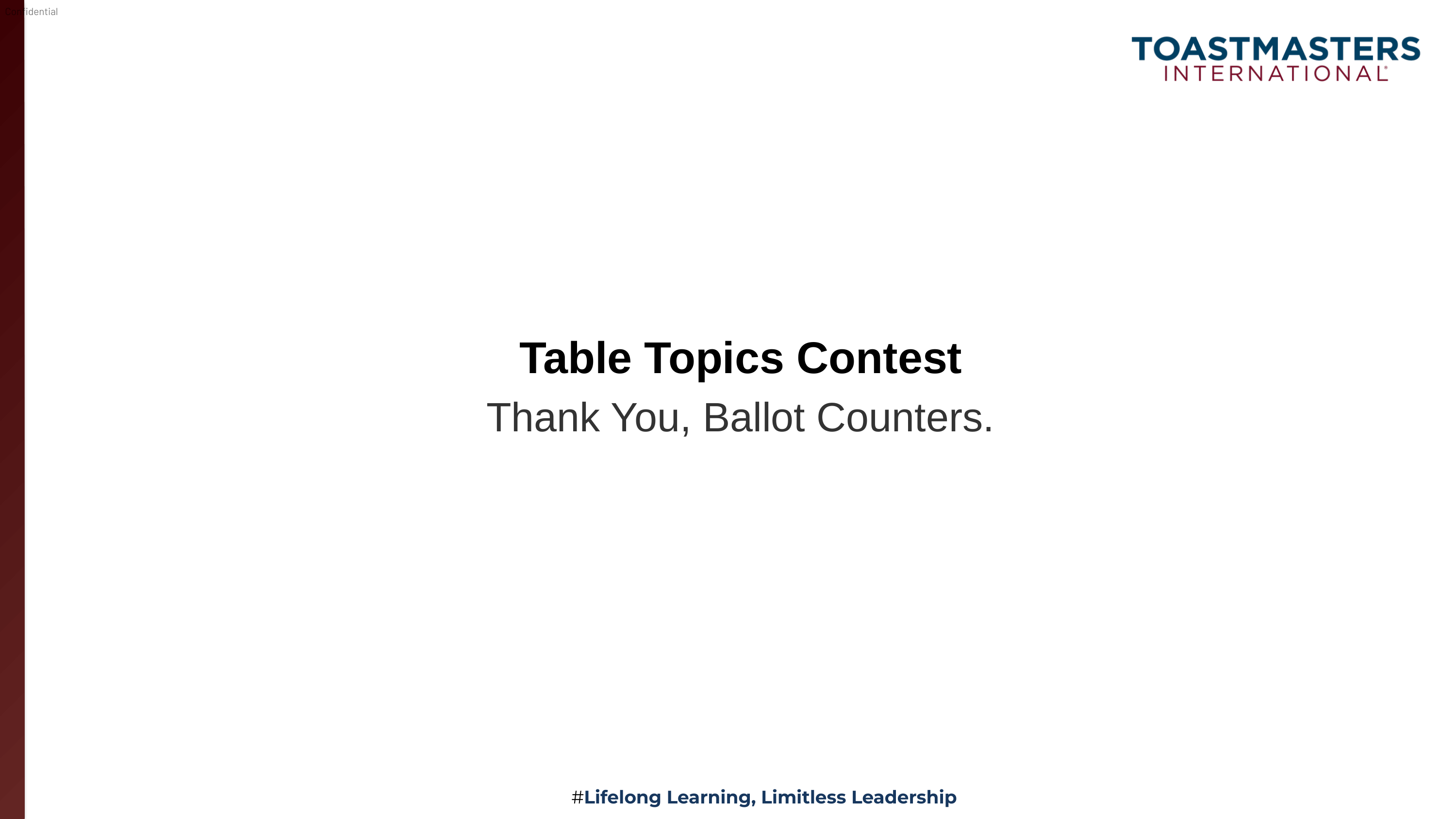

# Table Topics Contest
Thank You, Ballot Counters.